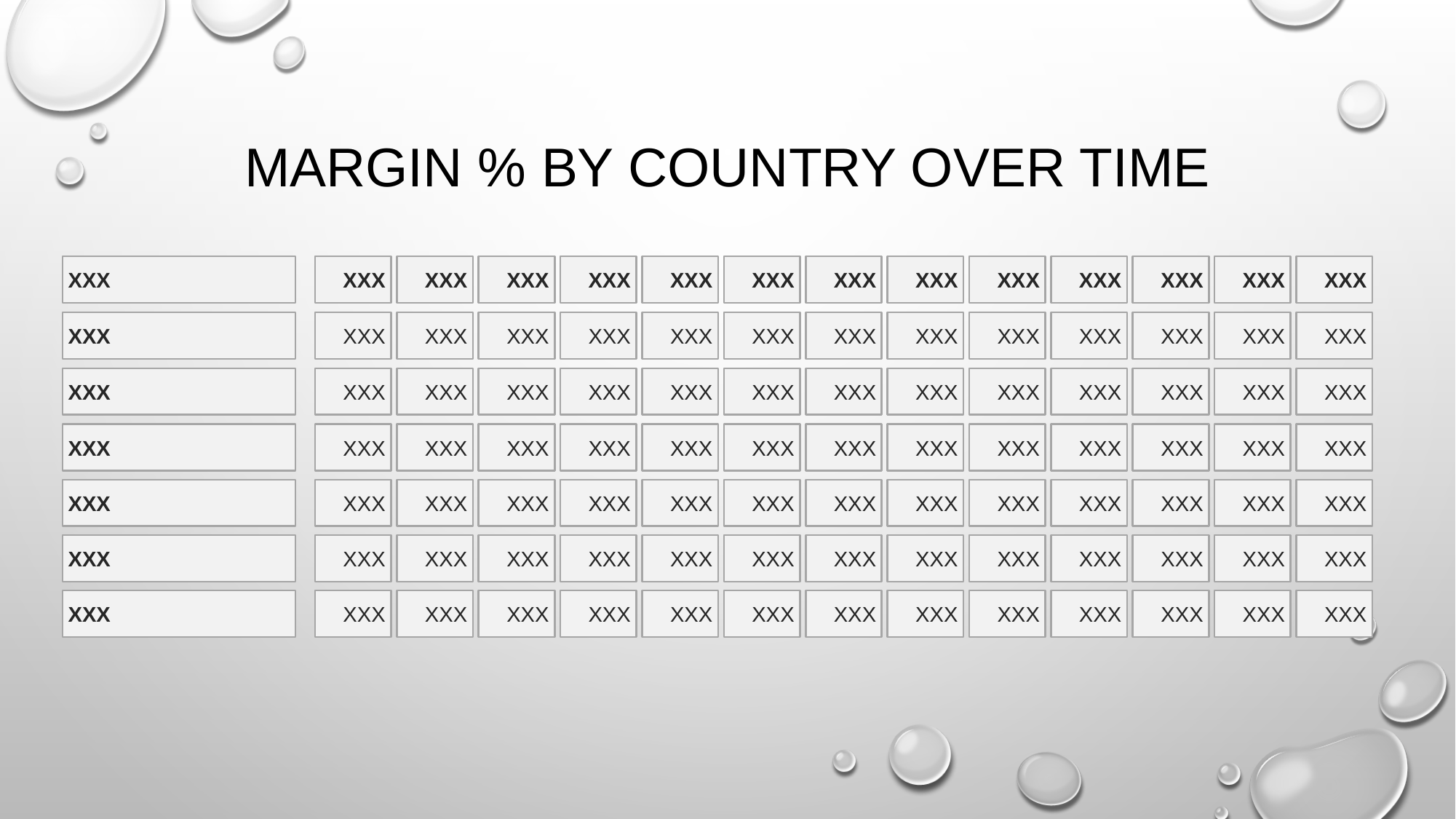

# Margin % by Country Over time
XXX
XXX
XXX
XXX
XXX
XXX
XXX
XXX
XXX
XXX
XXX
XXX
XXX
XXX
XXX
XXX
XXX
XXX
XXX
XXX
XXX
XXX
XXX
XXX
XXX
XXX
XXX
XXX
XXX
XXX
XXX
XXX
XXX
XXX
XXX
XXX
XXX
XXX
XXX
XXX
XXX
XXX
XXX
XXX
XXX
XXX
XXX
XXX
XXX
XXX
XXX
XXX
XXX
XXX
XXX
XXX
XXX
XXX
XXX
XXX
XXX
XXX
XXX
XXX
XXX
XXX
XXX
XXX
XXX
XXX
XXX
XXX
XXX
XXX
XXX
XXX
XXX
XXX
XXX
XXX
XXX
XXX
XXX
XXX
XXX
XXX
XXX
XXX
XXX
XXX
XXX
XXX
XXX
XXX
XXX
XXX
XXX
XXX